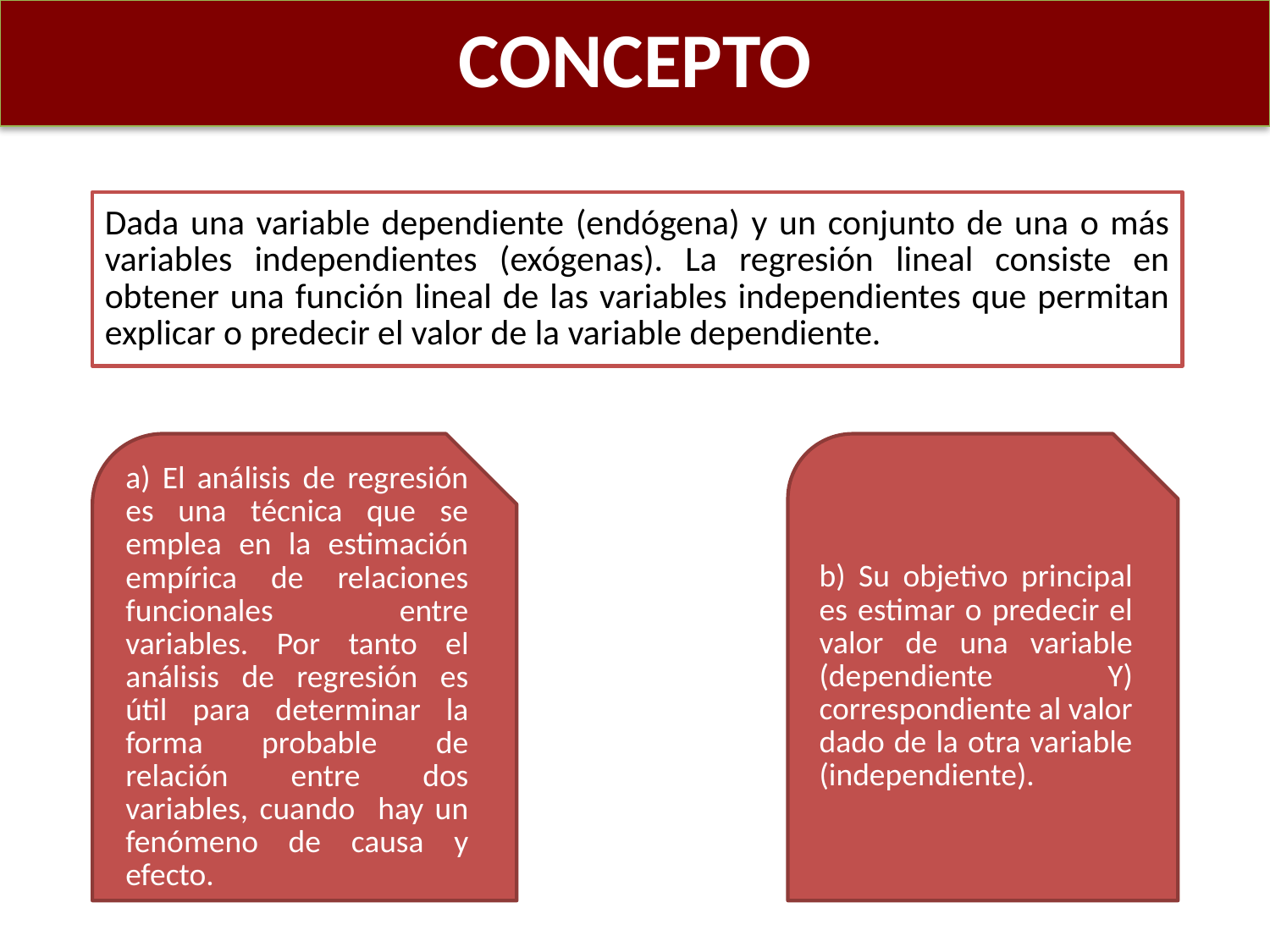

CONCEPTO
Dada una variable dependiente (endógena) y un conjunto de una o más variables independientes (exógenas). La regresión lineal consiste en obtener una función lineal de las variables independientes que permitan explicar o predecir el valor de la variable dependiente.
a) El análisis de regresión es una técnica que se emplea en la estimación empírica de relaciones funcionales entre variables. Por tanto el análisis de regresión es útil para determinar la forma probable de relación entre dos variables, cuando  hay un fenómeno de causa y efecto.
b) Su objetivo principal es estimar o predecir el valor de una variable (dependiente Y) correspondiente al valor dado de la otra variable (independiente).